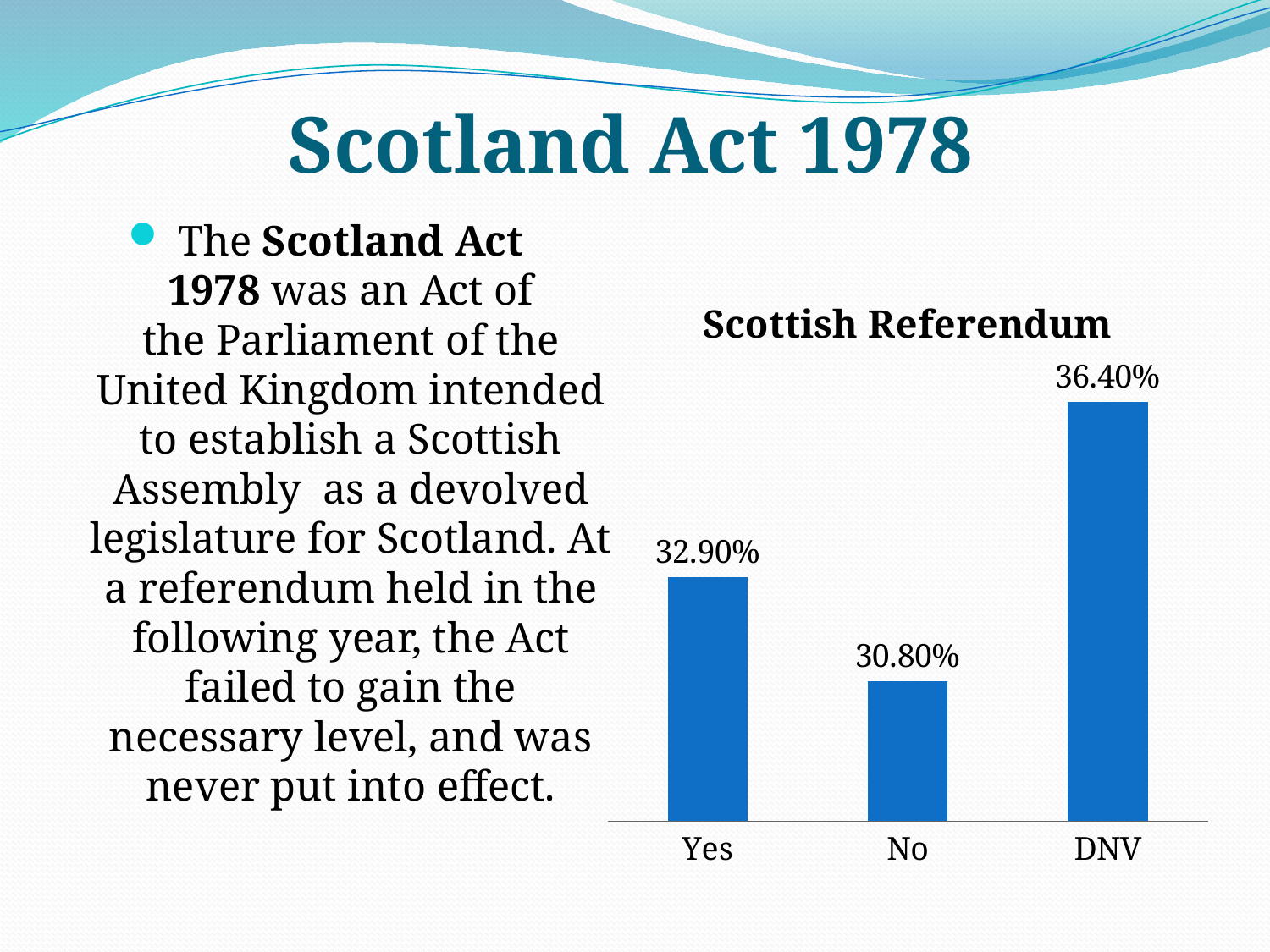

# Scotland Act 1978
The Scotland Act 1978 was an Act of the Parliament of the United Kingdom intended to establish a Scottish Assembly  as a devolved legislature for Scotland. At a referendum held in the following year, the Act failed to gain the necessary level, and was never put into effect.

### Chart:

| Category | Scottish Referendum |
|---|---|
| Yes | 0.32900000000000096 |
| No | 0.3080000000000004 |
| DNV | 0.3640000000000003 |